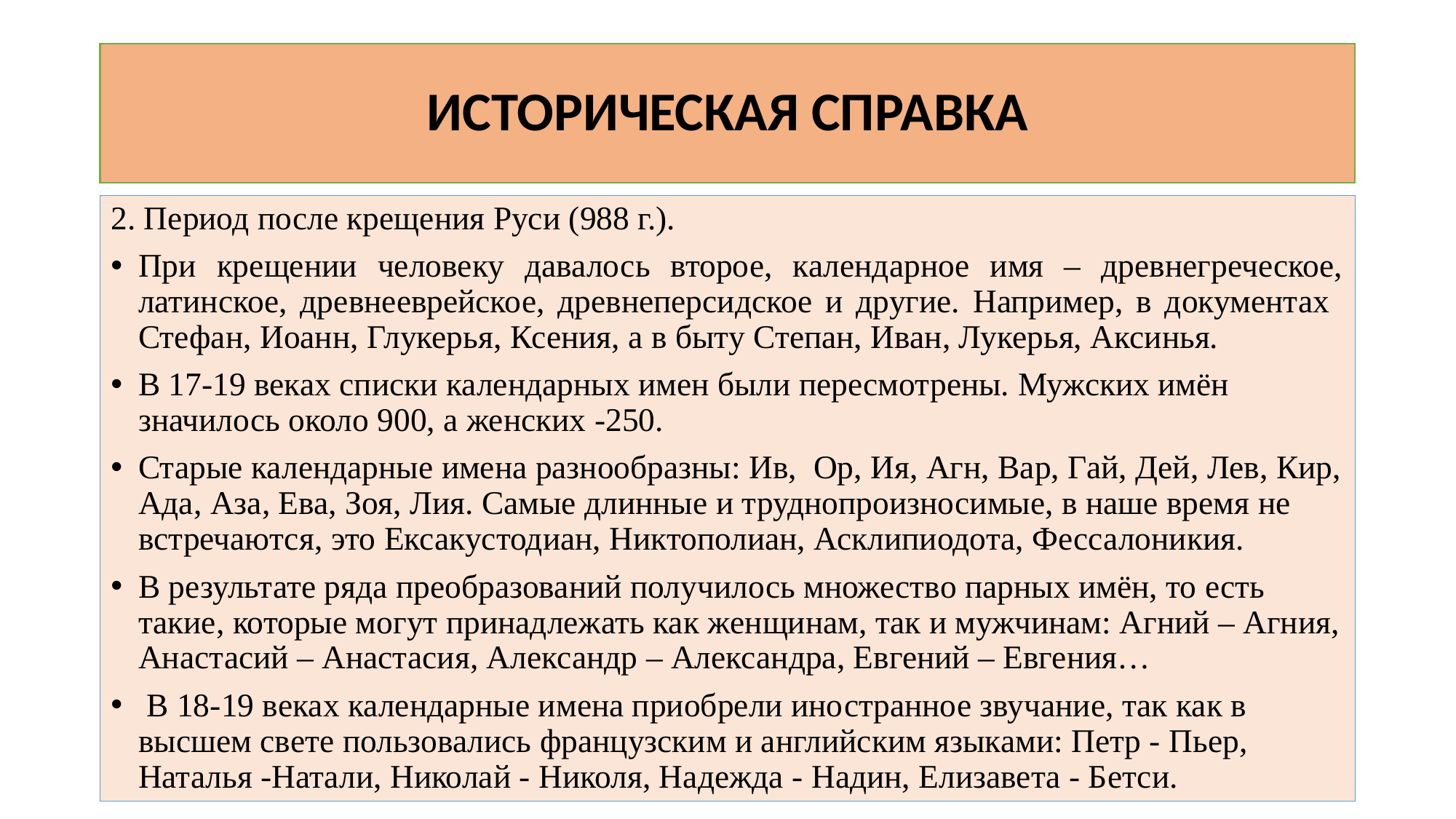

# ИСТОРИЧЕСКАЯ СПРАВКА
2. Период после крещения Руси (988 г.).
При крещении человеку давалось второе, календарное имя – древнегреческое, латинское, древнееврейское, древнеперсидское и другие. Например, в документах  Стефан, Иоанн, Глукерья, Ксения, а в быту Степан, Иван, Лукерья, Аксинья.
В 17-19 веках списки календарных имен были пересмотрены. Мужских имён значилось около 900, а женских -250.
Старые календарные имена разнообразны: Ив,  Ор, Ия, Агн, Вар, Гай, Дей, Лев, Кир, Ада, Аза, Ева, Зоя, Лия. Самые длинные и труднопроизносимые, в наше время не встречаются, это Ексакустодиан, Никтополиан, Асклипиодота, Фессалоникия.
В результате ряда преобразований получилось множество парных имён, то есть такие, которые могут принадлежать как женщинам, так и мужчинам: Агний – Агния, Анастасий – Анастасия, Александр – Александра, Евгений – Евгения…
 В 18-19 веках календарные имена приобрели иностранное звучание, так как в высшем свете пользовались французским и английским языками: Петр - Пьер, Наталья -Натали, Николай - Николя, Надежда - Надин, Елизавета - Бетси.